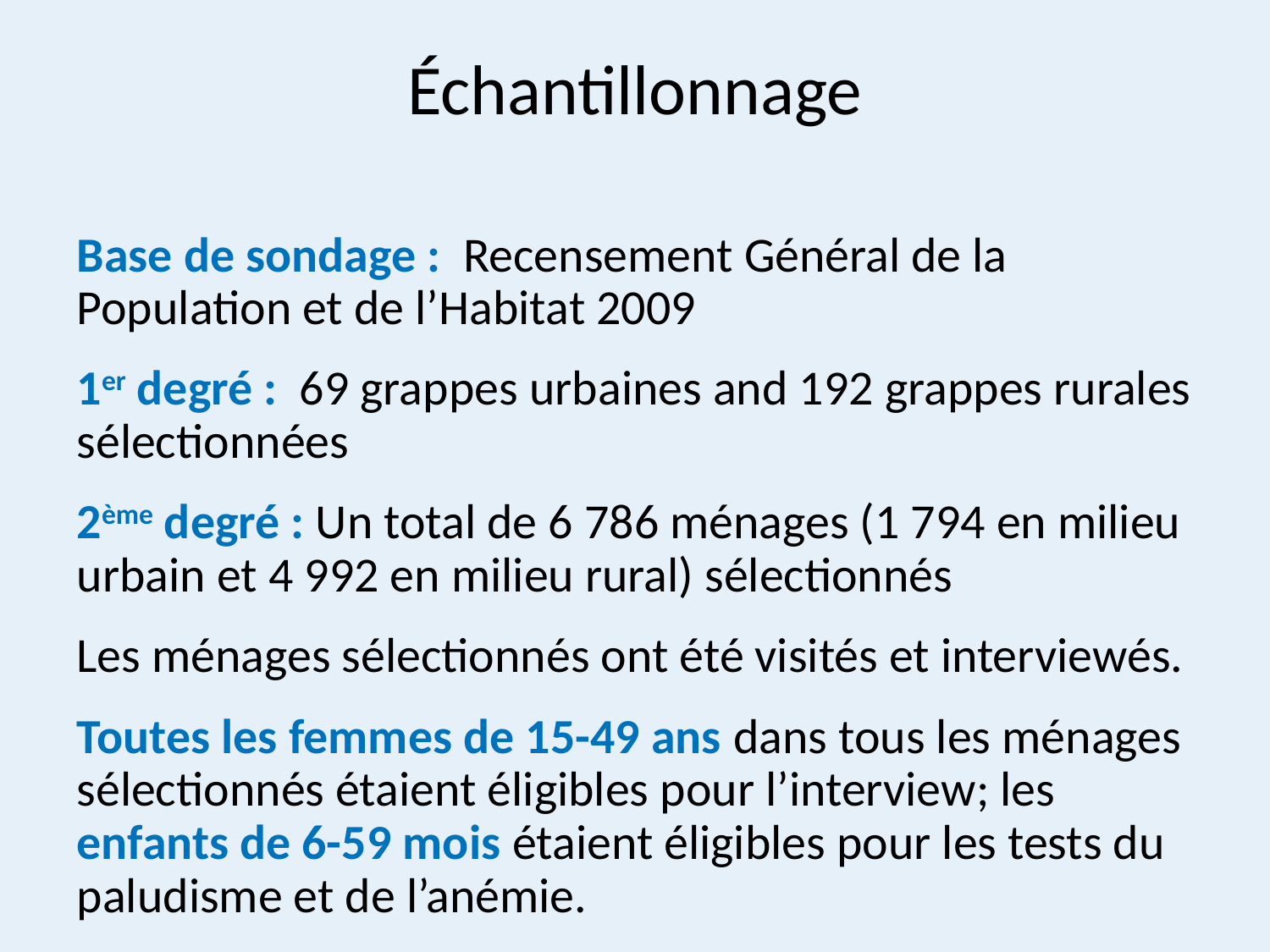

# Échantillonnage
Base de sondage :  Recensement Général de la Population et de l’Habitat 2009
1er degré :  69 grappes urbaines and 192 grappes rurales sélectionnées
2ème degré : Un total de 6 786 ménages (1 794 en milieu urbain et 4 992 en milieu rural) sélectionnés
Les ménages sélectionnés ont été visités et interviewés.
Toutes les femmes de 15-49 ans dans tous les ménages sélectionnés étaient éligibles pour l’interview; les enfants de 6-59 mois étaient éligibles pour les tests du paludisme et de l’anémie.